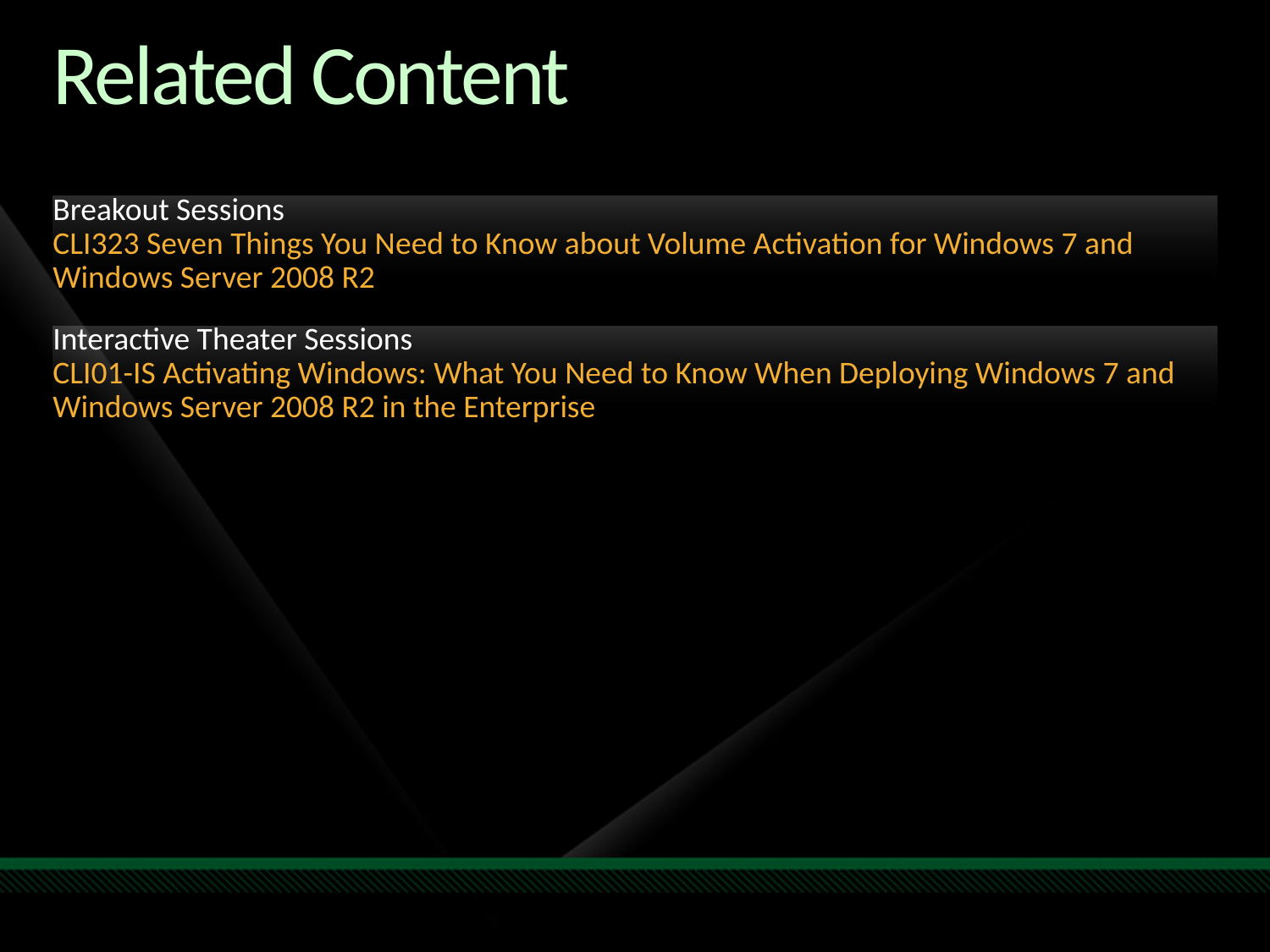

Required Slide
Speakers,
please list the Breakout Sessions,
TLC Interactive Theaters and Labs
that are related to your session.
# Related Content
Breakout Sessions
CLI323 Seven Things You Need to Know about Volume Activation for Windows 7 and Windows Server 2008 R2
Interactive Theater Sessions
CLI01-IS Activating Windows: What You Need to Know When Deploying Windows 7 and Windows Server 2008 R2 in the Enterprise